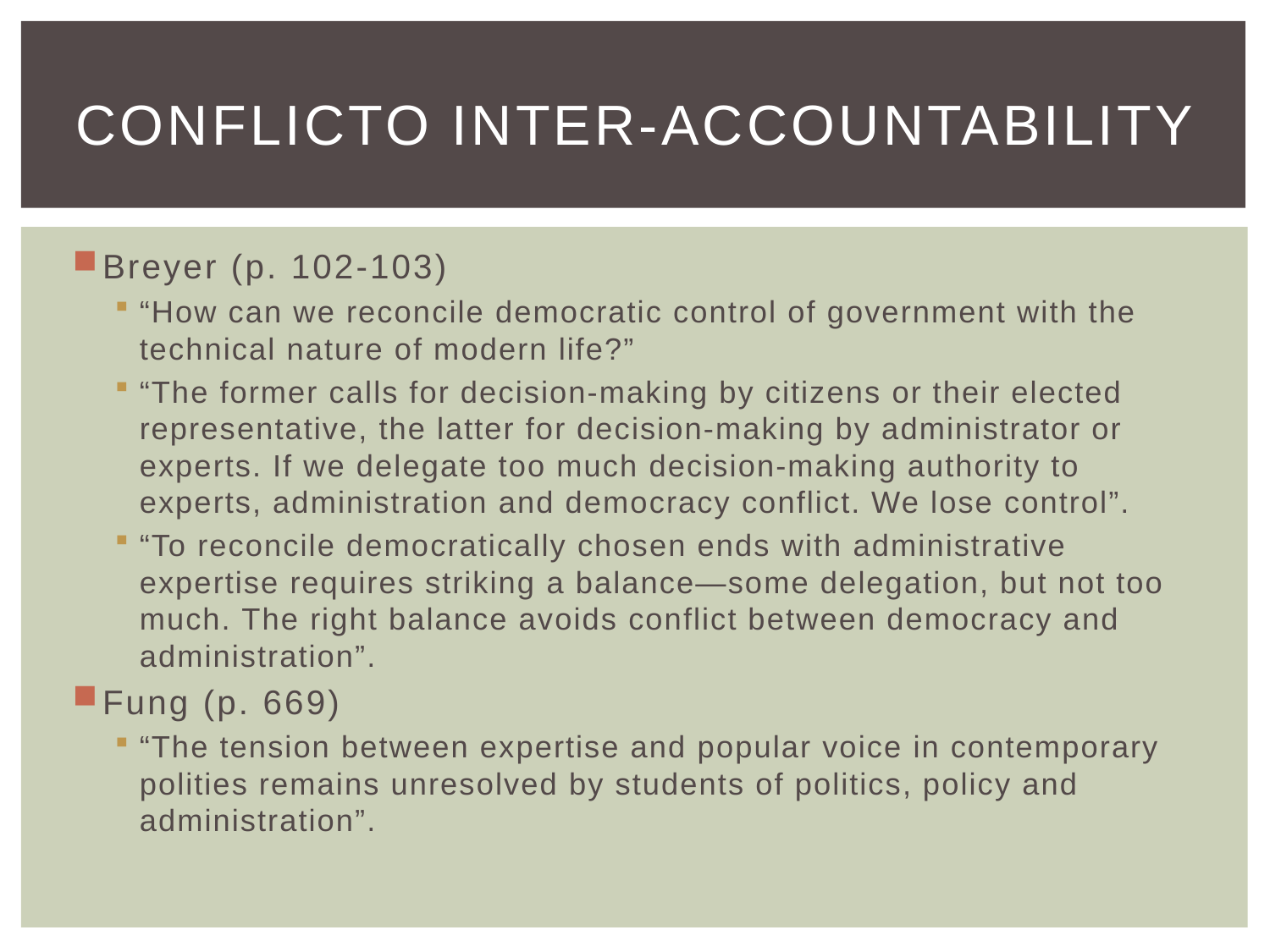

# Conflicto inter-accountability
Breyer (p. 102-103)
“How can we reconcile democratic control of government with the technical nature of modern life?”
“The former calls for decision-making by citizens or their elected representative, the latter for decision-making by administrator or experts. If we delegate too much decision-making authority to experts, administration and democracy conflict. We lose control”.
“To reconcile democratically chosen ends with administrative expertise requires striking a balance—some delegation, but not too much. The right balance avoids conflict between democracy and administration”.
Fung (p. 669)
“The tension between expertise and popular voice in contemporary polities remains unresolved by students of politics, policy and administration”.